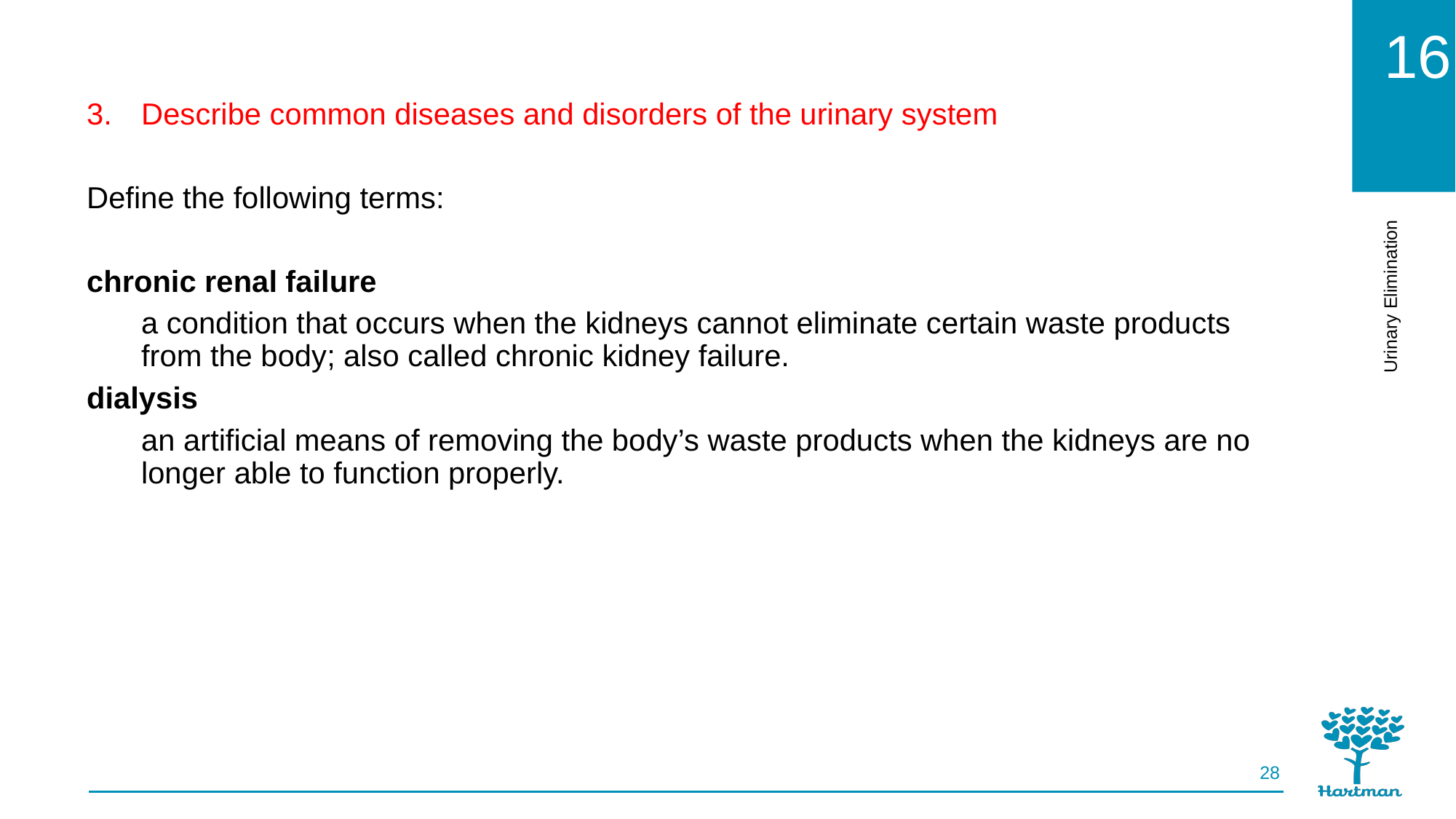

Describe common diseases and disorders of the urinary system

Define the following terms:

chronic renal failure
a condition that occurs when the kidneys cannot eliminate certain waste products from the body; also called chronic kidney failure.
dialysis
an artificial means of removing the body’s waste products when the kidneys are no longer able to function properly.

28